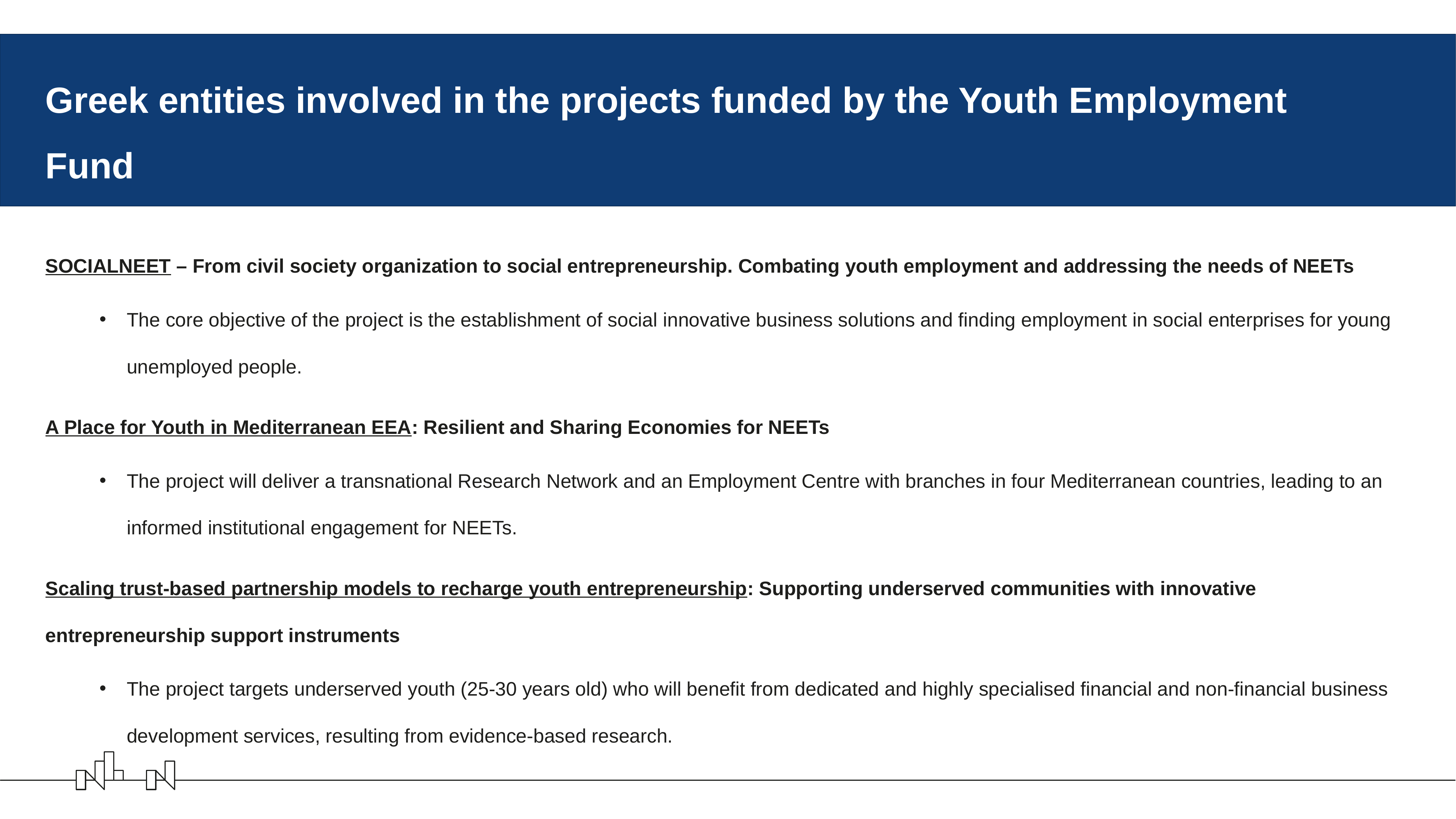

# Greek entities involved in the projects funded by the Youth Employment Fund
SOCIALNEET – From civil society organization to social entrepreneurship. Combating youth employment and addressing the needs of NEETs
The core objective of the project is the establishment of social innovative business solutions and finding employment in social enterprises for young unemployed people.
A Place for Youth in Mediterranean EEA: Resilient and Sharing Economies for NEETs
The project will deliver a transnational Research Network and an Employment Centre with branches in four Mediterranean countries, leading to an informed institutional engagement for NEETs.
Scaling trust-based partnership models to recharge youth entrepreneurship: Supporting underserved communities with innovative entrepreneurship support instruments
The project targets underserved youth (25-30 years old) who will benefit from dedicated and highly specialised financial and non-financial business development services, resulting from evidence-based research.